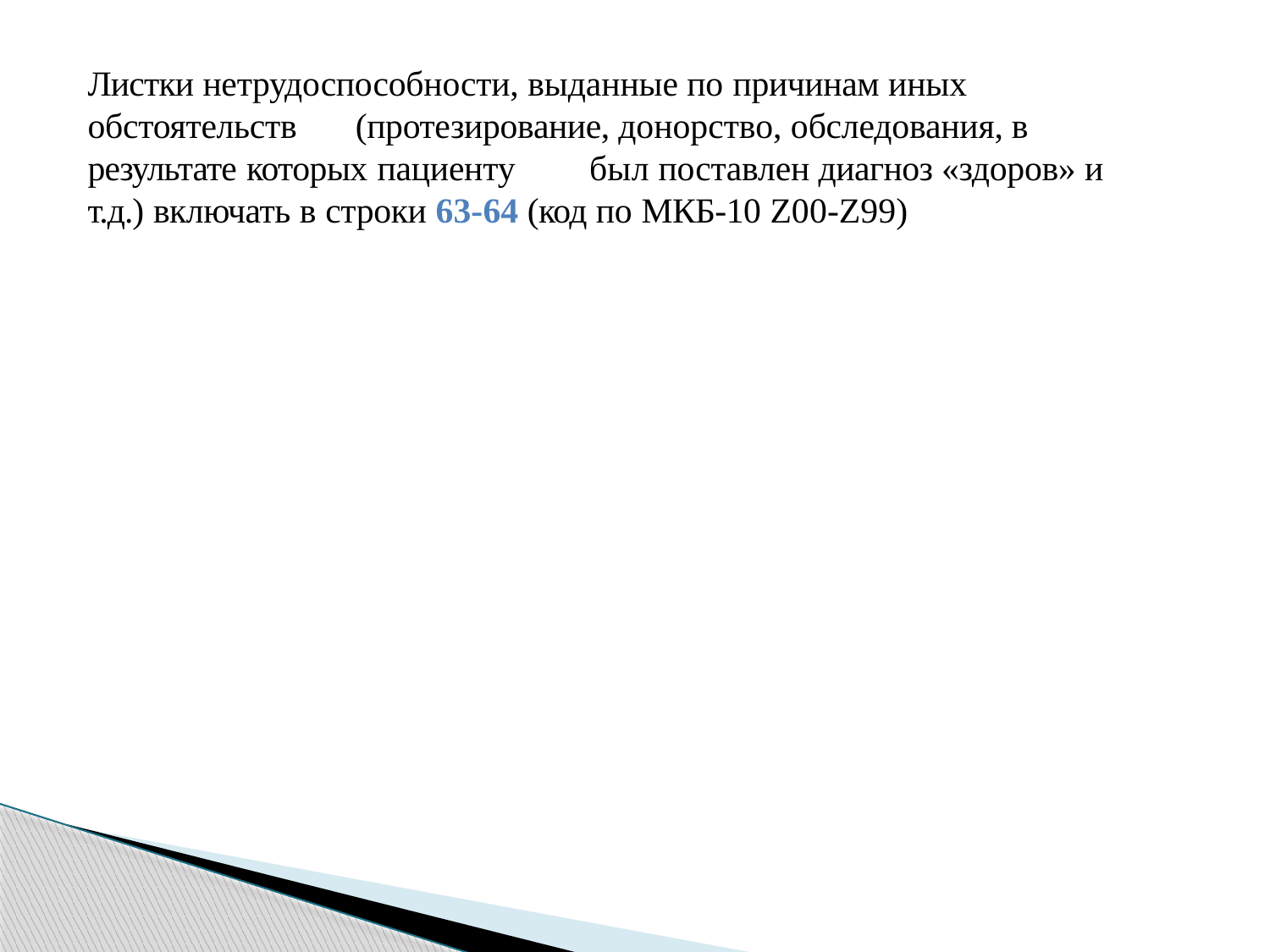

Листки нетрудоспособности, выданные по причинам иных  обстоятельств	(протезирование, донорство, обследования, в  результате которых пациенту	был поставлен диагноз «здоров» и  т.д.) включать в строки 63-64 (код по МКБ-10 Z00-Z99)